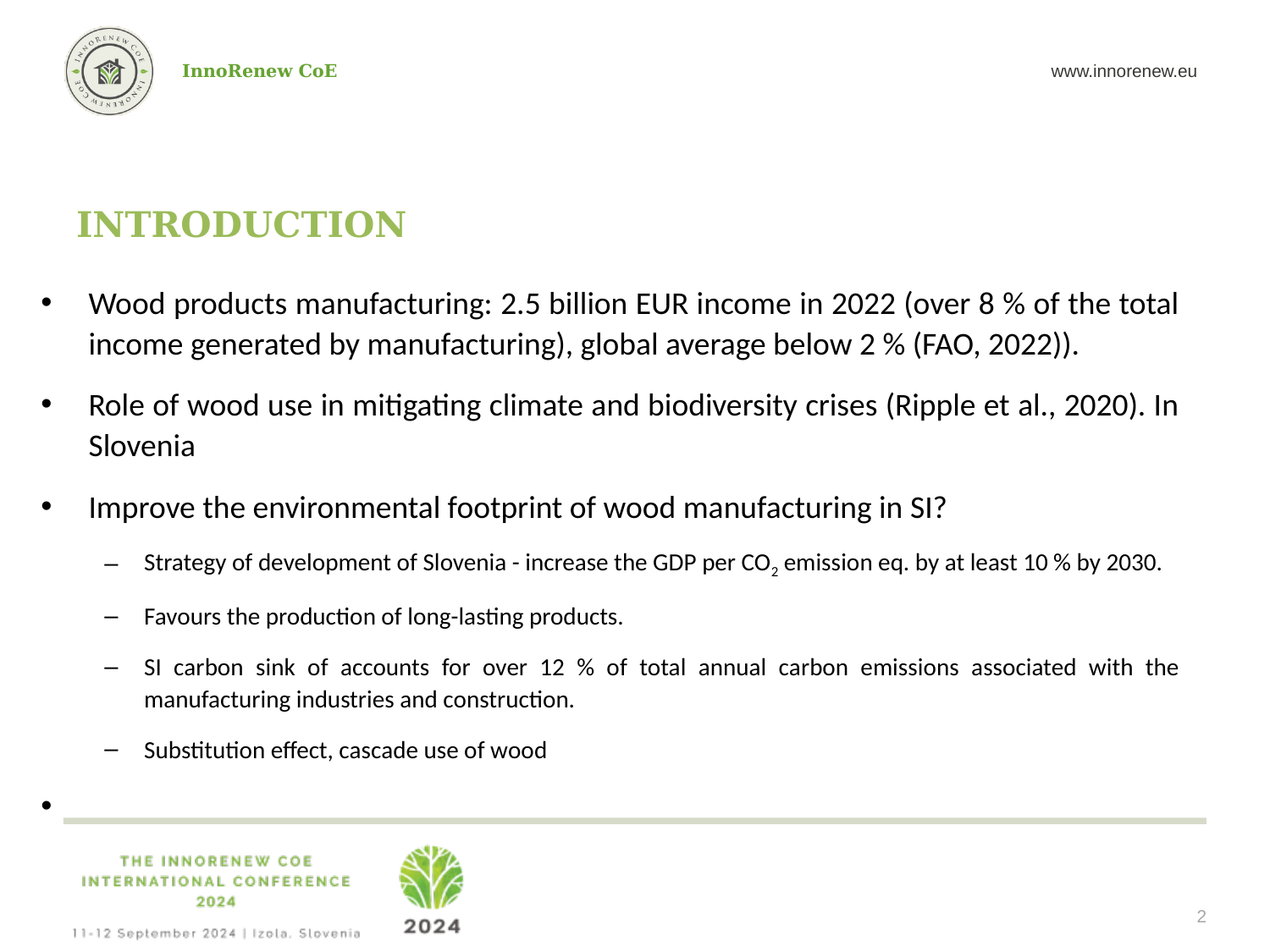

# INTRODUCTION

Wood products manufacturing: 2.5 billion EUR income in 2022 (over 8 % of the total income generated by manufacturing), global average below 2 % (FAO, 2022)).
Role of wood use in mitigating climate and biodiversity crises (Ripple et al., 2020). In Slovenia
Improve the environmental footprint of wood manufacturing in SI?
Strategy of development of Slovenia - increase the GDP per CO2 emission eq. by at least 10 % by 2030.
Favours the production of long-lasting products.
SI carbon sink of accounts for over 12 % of total annual carbon emissions associated with the manufacturing industries and construction.
Substitution effect, cascade use of wood

2